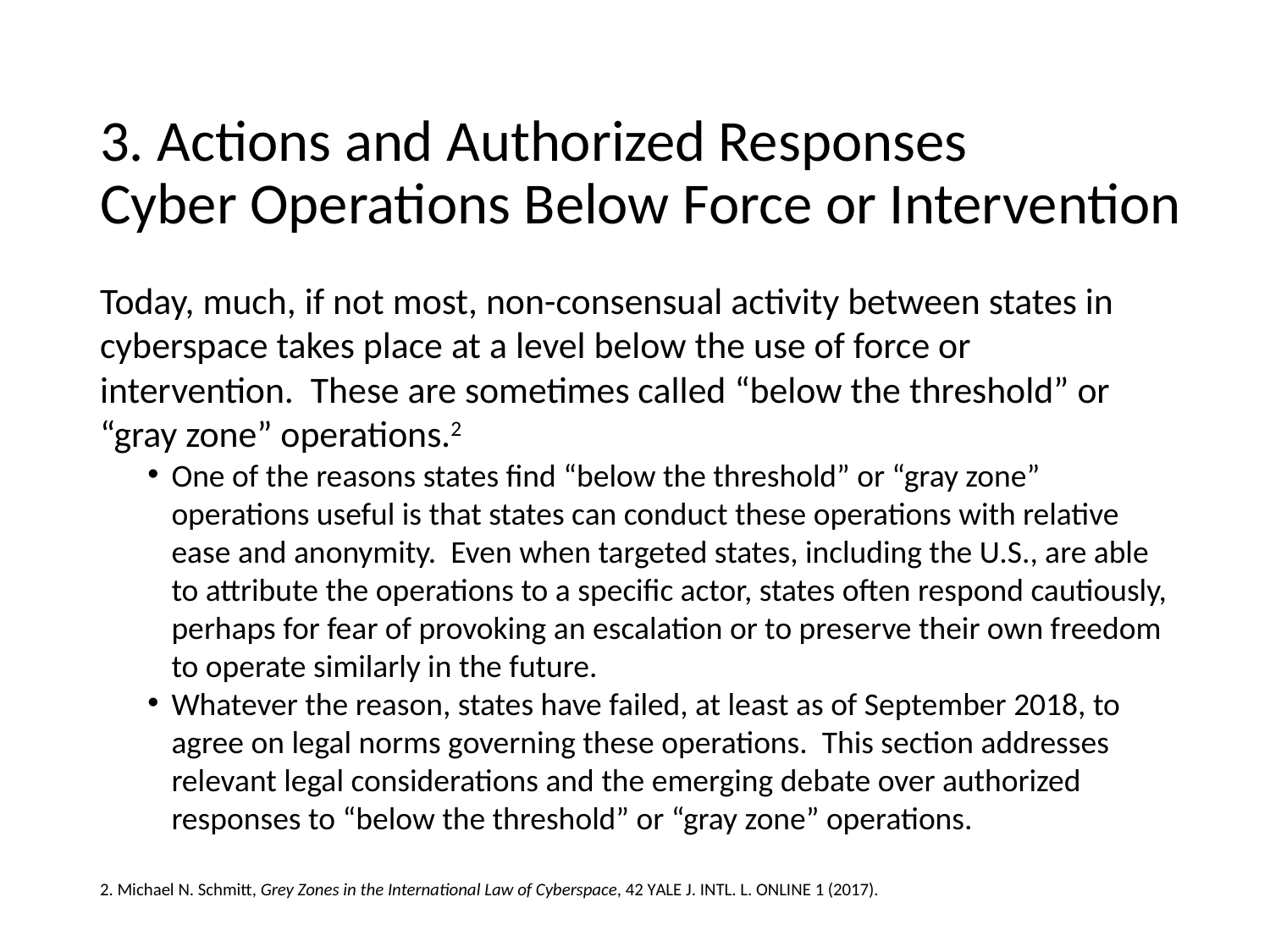

# 3. Actions and Authorized Responses Cyber Operations Below Force or Intervention
Today, much, if not most, non-consensual activity between states in cyberspace takes place at a level below the use of force or intervention.  These are sometimes called “below the threshold” or “gray zone” operations.2
One of the reasons states find “below the threshold” or “gray zone” operations useful is that states can conduct these operations with relative ease and anonymity.  Even when targeted states, including the U.S., are able to attribute the operations to a specific actor, states often respond cautiously, perhaps for fear of provoking an escalation or to preserve their own freedom to operate similarly in the future.
Whatever the reason, states have failed, at least as of September 2018, to agree on legal norms governing these operations.  This section addresses relevant legal considerations and the emerging debate over authorized responses to “below the threshold” or “gray zone” operations.

2. Michael N. Schmitt, Grey Zones in the International Law of Cyberspace, 42 Yale J. Intl. L. Online 1 (2017).